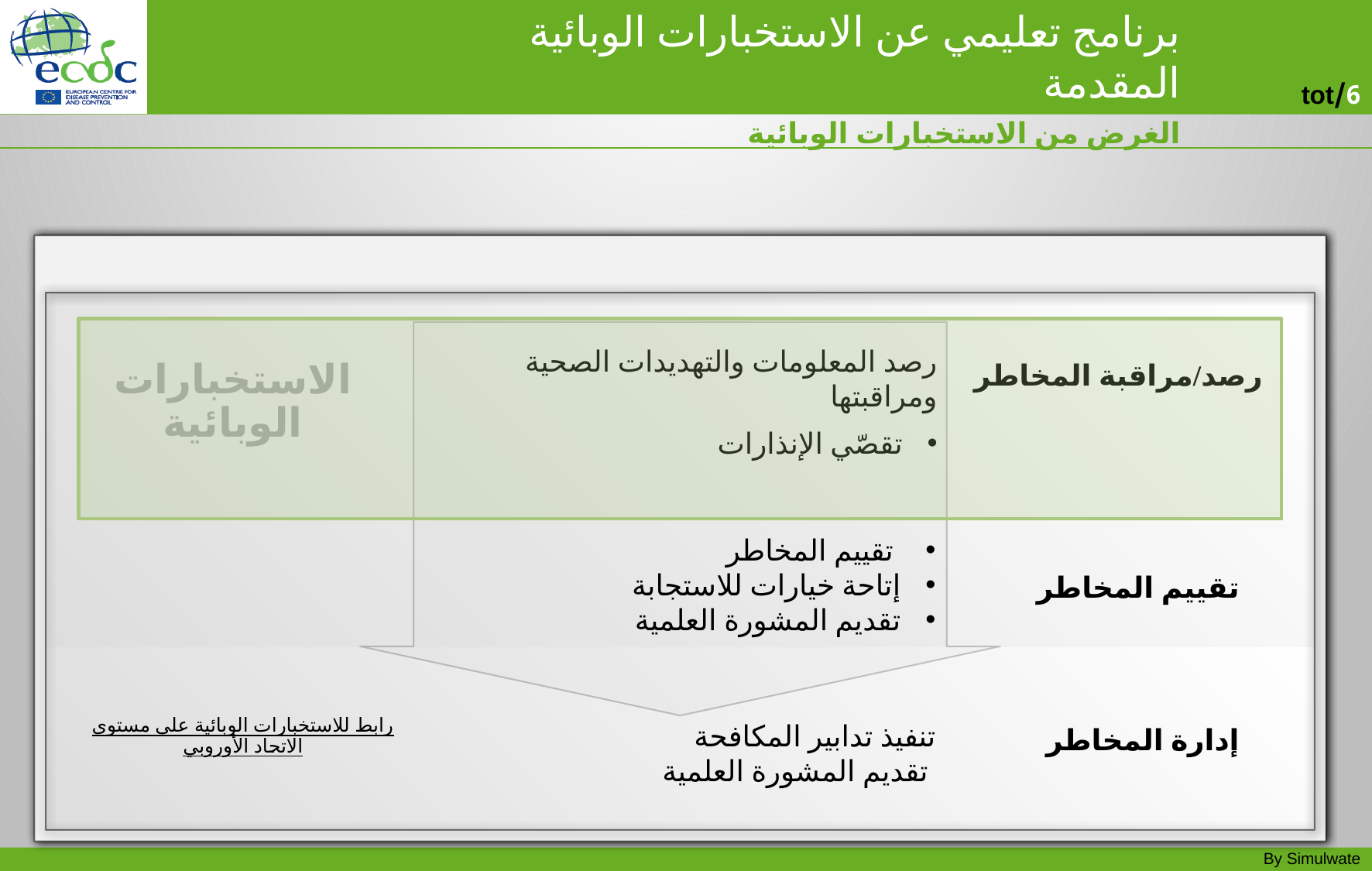

الغرض من الاستخبارات الوبائية

رصد/مراقبة المخاطر
رصد المعلومات والتهديدات الصحية ومراقبتها
الاستخبارات الوبائية
 تقصّي الإنذارات
  تقييم المخاطر
 إتاحة خيارات للاستجابة
 تقديم المشورة العلمية

تقييم المخاطر

رابط للاستخبارات الوبائية على مستوى الاتحاد الأوروبي
تنفيذ تدابير المكافحة
 تقديم المشورة العلمية

إدارة المخاطر